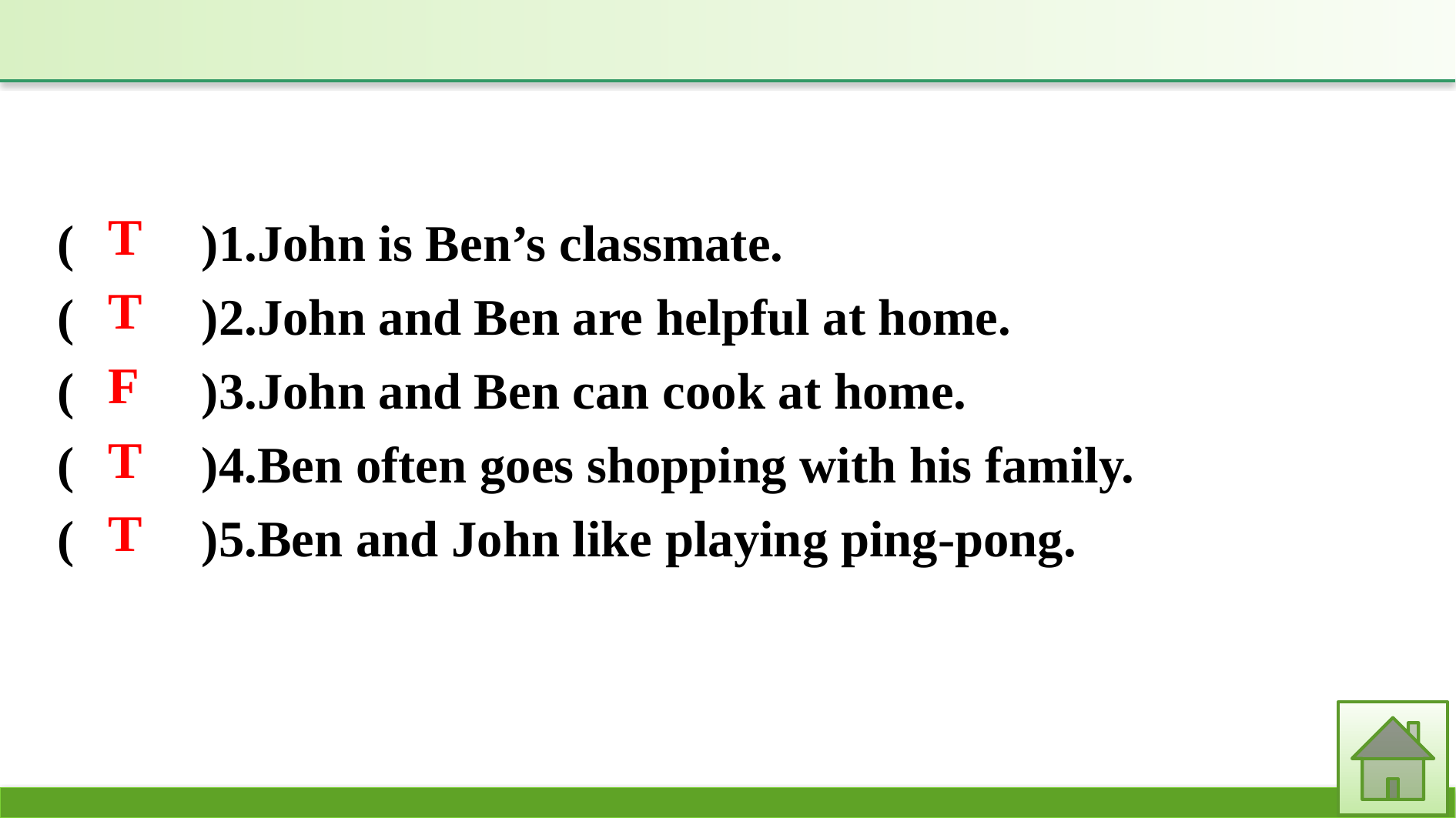

(　　)1.John is Ben’s classmate.
(　　)2.John and Ben are helpful at home.
(　　)3.John and Ben can cook at home.
(　　)4.Ben often goes shopping with his family.
(　　)5.Ben and John like playing ping-pong.
T
T
F
T
T